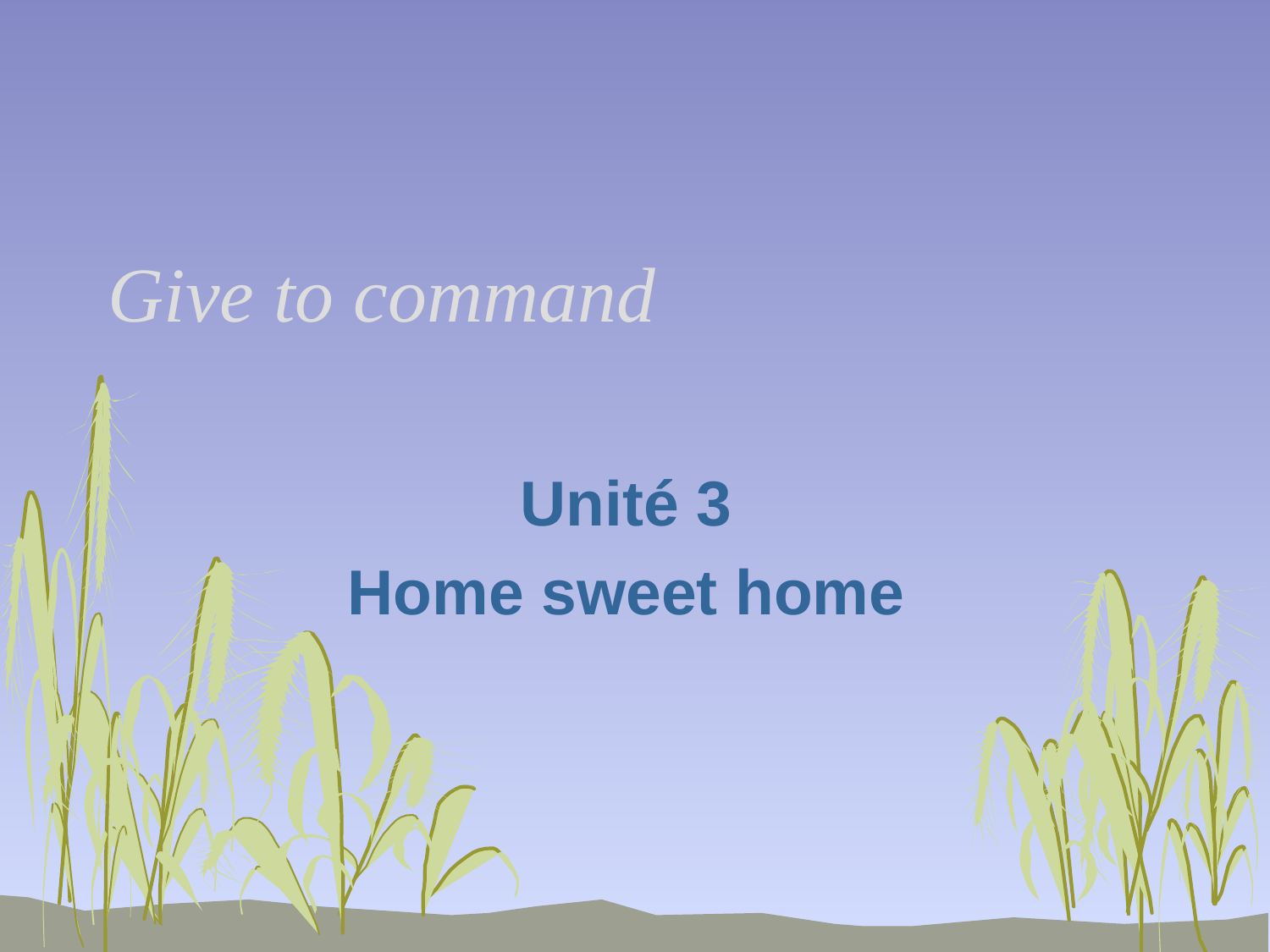

# Give to command
Unité 3
Home sweet home